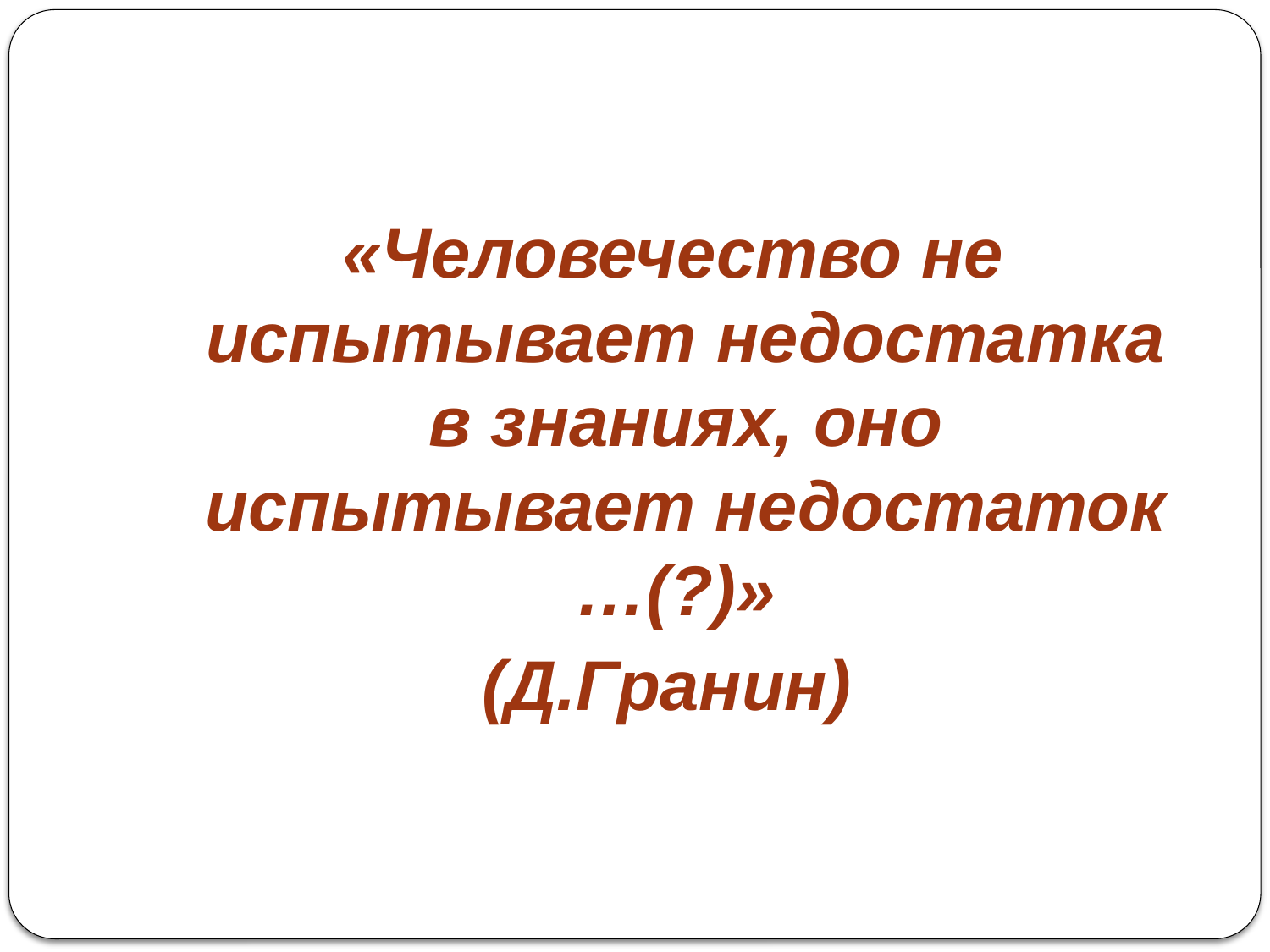

#
 «Человечество не испытывает недостатка в знаниях, оно испытывает недостаток …(?)»
(Д.Гранин)